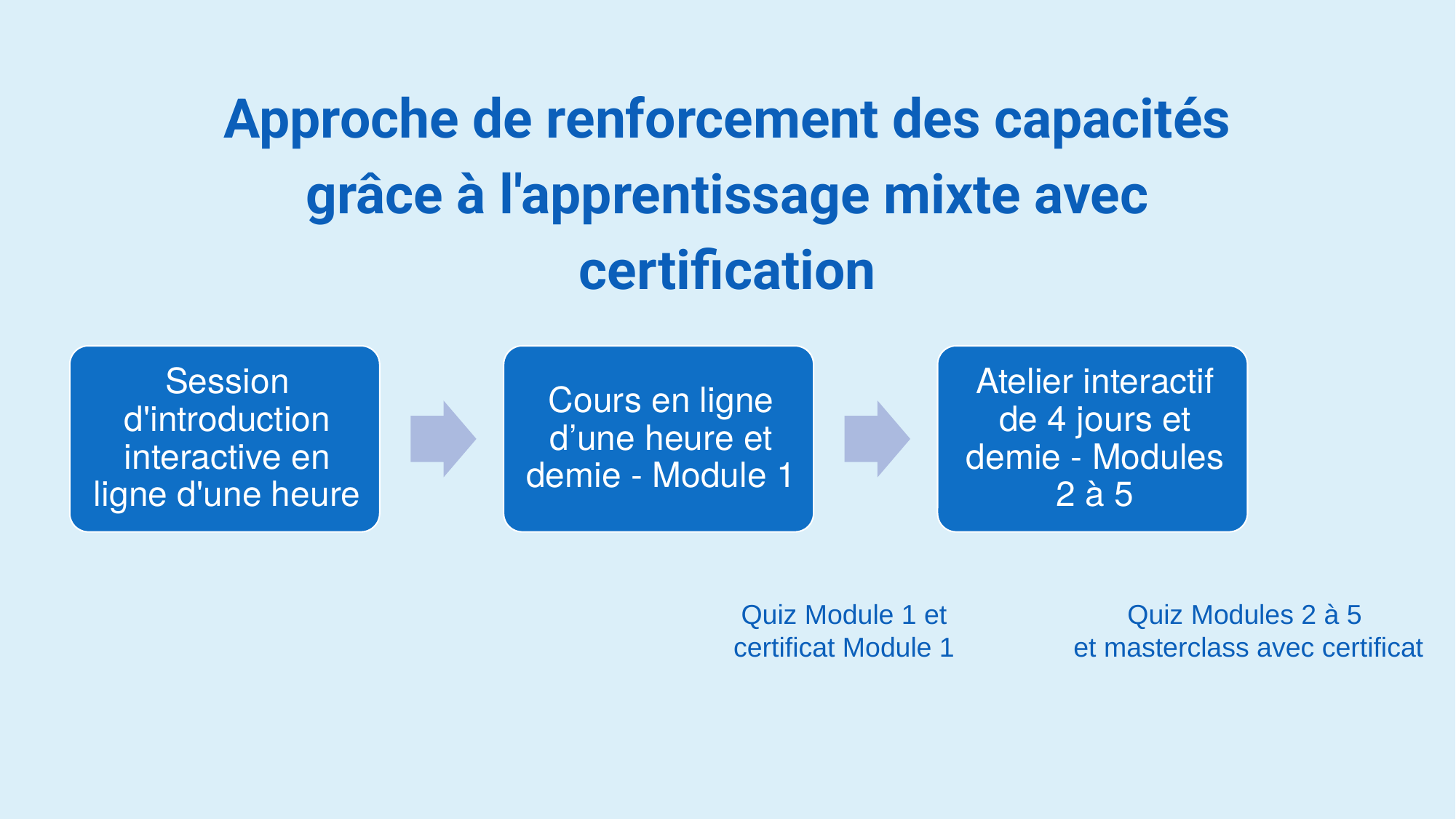

Approche de renforcement des capacités grâce à l'apprentissage mixte avec certification
Session d'introduction interactive en ligne d'une heure

Cours en ligne d’une heure et demie - Module 1

Atelier interactif de 4 jours et demie - Modules 2 à 5
Quiz Modules 2 à 5
et masterclass avec certificat
Quiz Module 1 et certificat Module 1